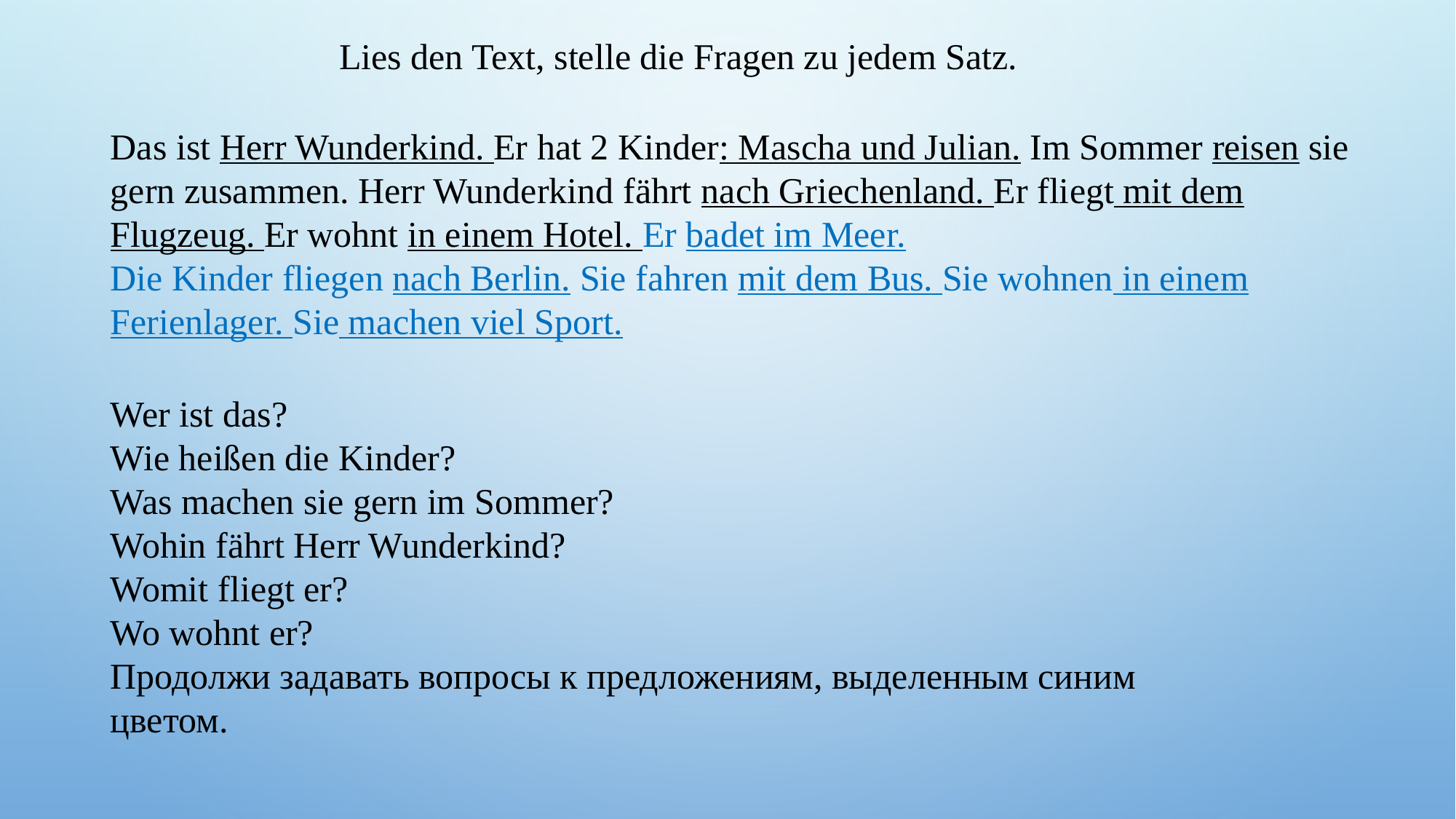

Lies den Text, stelle die Fragen zu jedem Satz.
Das ist Herr Wunderkind. Er hat 2 Kinder: Mascha und Julian. Im Sommer reisen sie gern zusammen. Herr Wunderkind fährt nach Griechenland. Er fliegt mit dem Flugzeug. Er wohnt in einem Hotel. Er badet im Meer.
Die Kinder fliegen nach Berlin. Sie fahren mit dem Bus. Sie wohnen in einem Ferienlager. Sie machen viel Sport.
Wer ist das?
Wie heißen die Kinder?
Was machen sie gern im Sommer?
Wohin fährt Herr Wunderkind?
Womit fliegt er?
Wo wohnt er?
Продолжи задавать вопросы к предложениям, выделенным синим цветом.